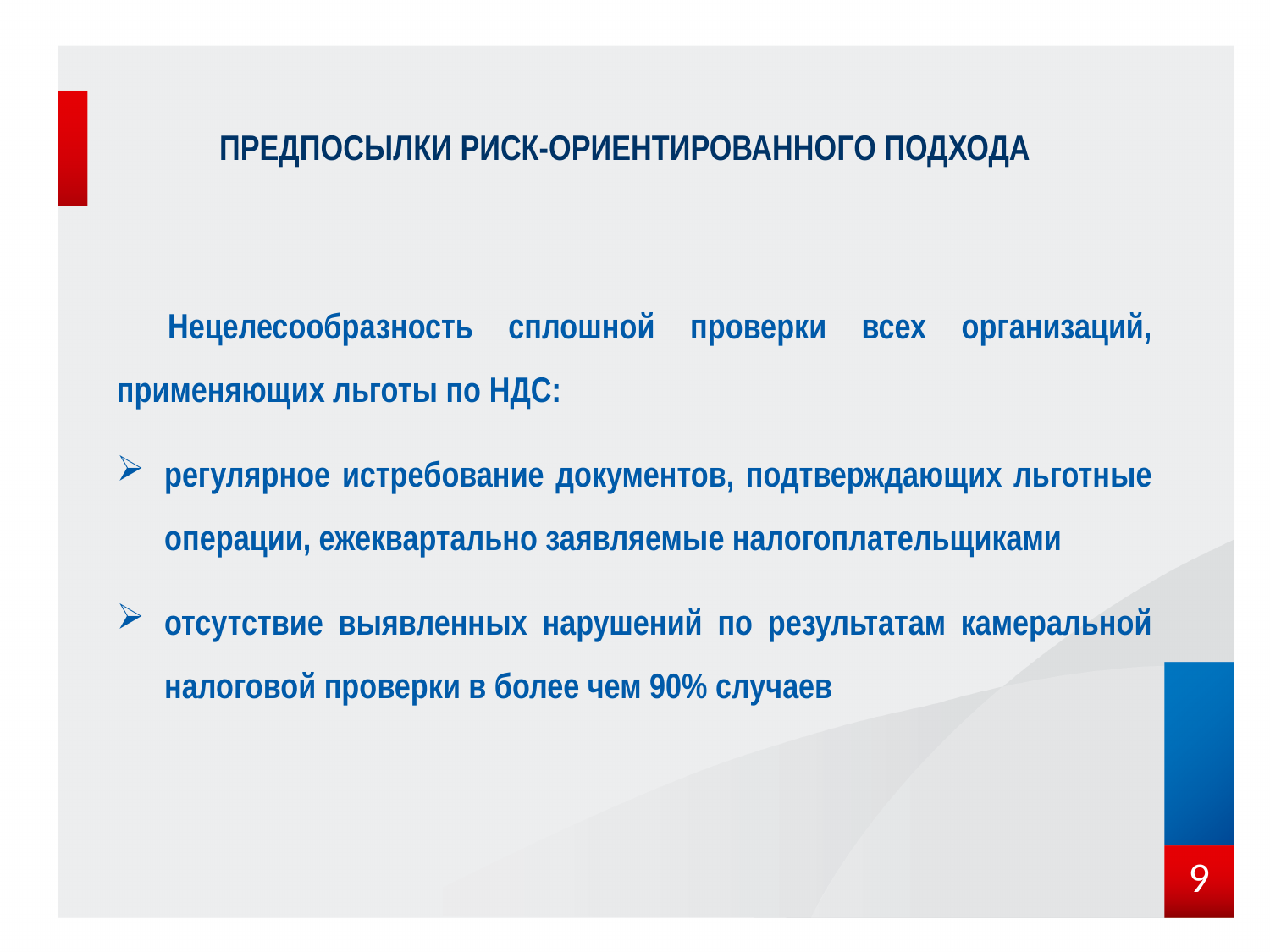

# Предпосылки риск-ориентированного подхода
Нецелесообразность сплошной проверки всех организаций, применяющих льготы по НДС:
регулярное истребование документов, подтверждающих льготные операции, ежеквартально заявляемые налогоплательщиками
отсутствие выявленных нарушений по результатам камеральной налоговой проверки в более чем 90% случаев
9